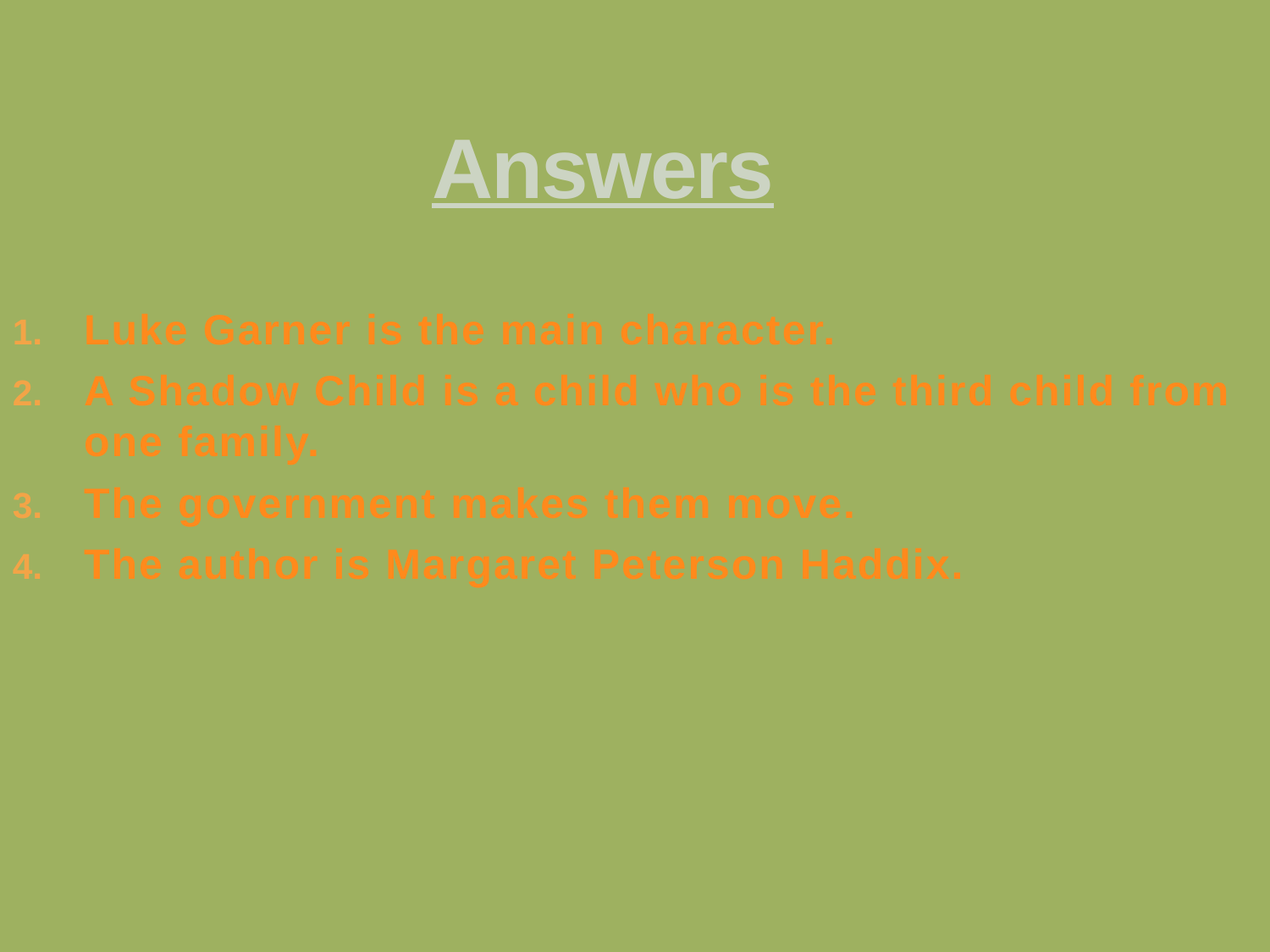

# Answers
Luke Garner is the main character.
A Shadow Child is a child who is the third child from one family.
The government makes them move.
The author is Margaret Peterson Haddix.